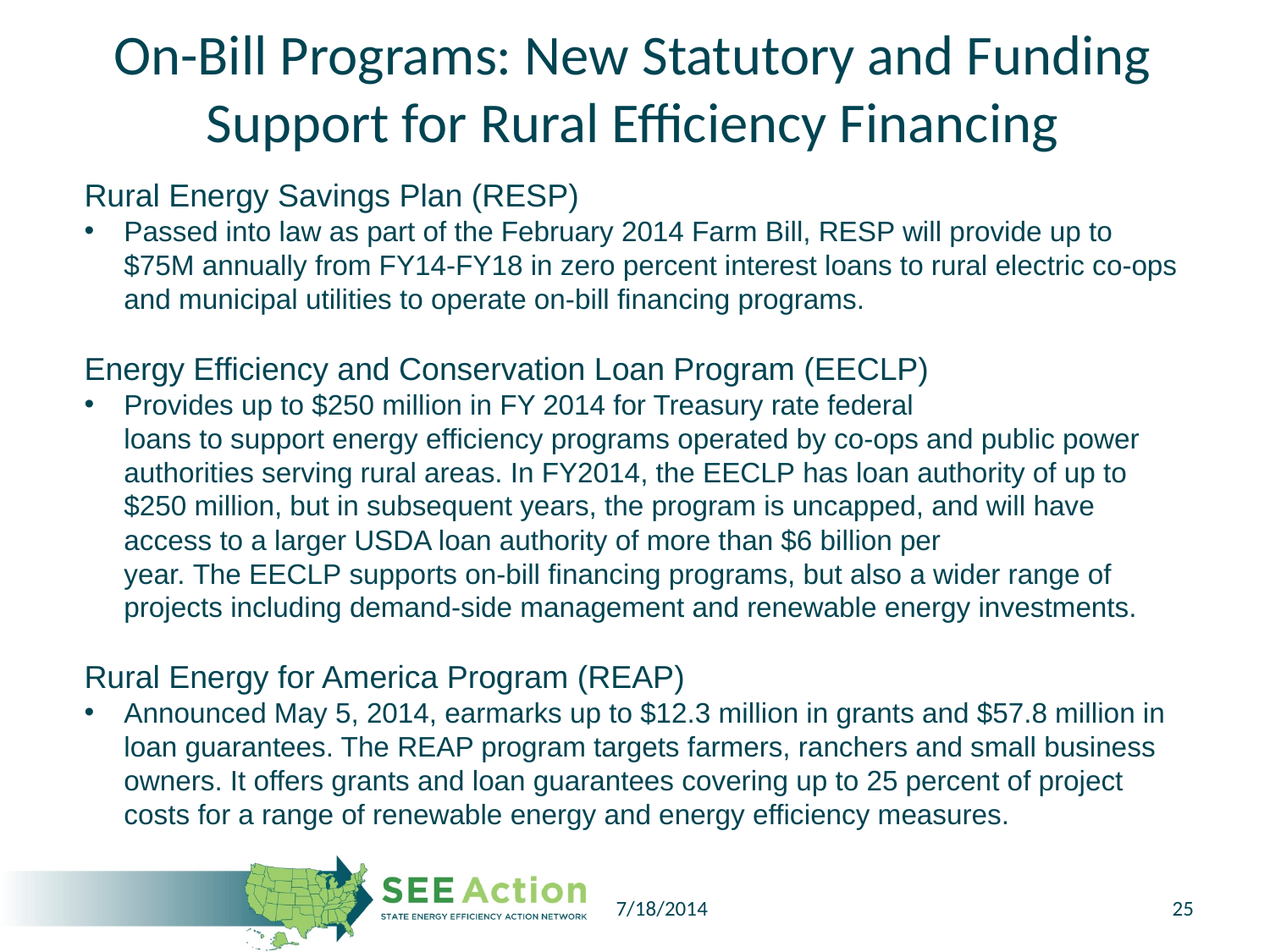

# On-Bill Programs: New Statutory and Funding Support for Rural Efficiency Financing
Rural Energy Savings Plan (RESP)
Passed into law as part of the February 2014 Farm Bill, RESP will provide up to $75M annually from FY14-FY18 in zero percent interest loans to rural electric co-ops and municipal utilities to operate on-bill financing programs.

Energy Efficiency and Conservation Loan Program (EECLP)
Provides up to $250 million in FY 2014 for Treasury rate federal loans to support energy efficiency programs operated by co-ops and public power authorities serving rural areas. In FY2014, the EECLP has loan authority of up to $250 million, but in subsequent years, the program is uncapped, and will have access to a larger USDA loan authority of more than $6 billion per year. The EECLP supports on-bill financing programs, but also a wider range of projects including demand-side management and renewable energy investments.

Rural Energy for America Program (REAP)
Announced May 5, 2014, earmarks up to $12.3 million in grants and $57.8 million in loan guarantees. The REAP program targets farmers, ranchers and small business owners. It offers grants and loan guarantees covering up to 25 percent of project costs for a range of renewable energy and energy efficiency measures.
7/18/2014
25